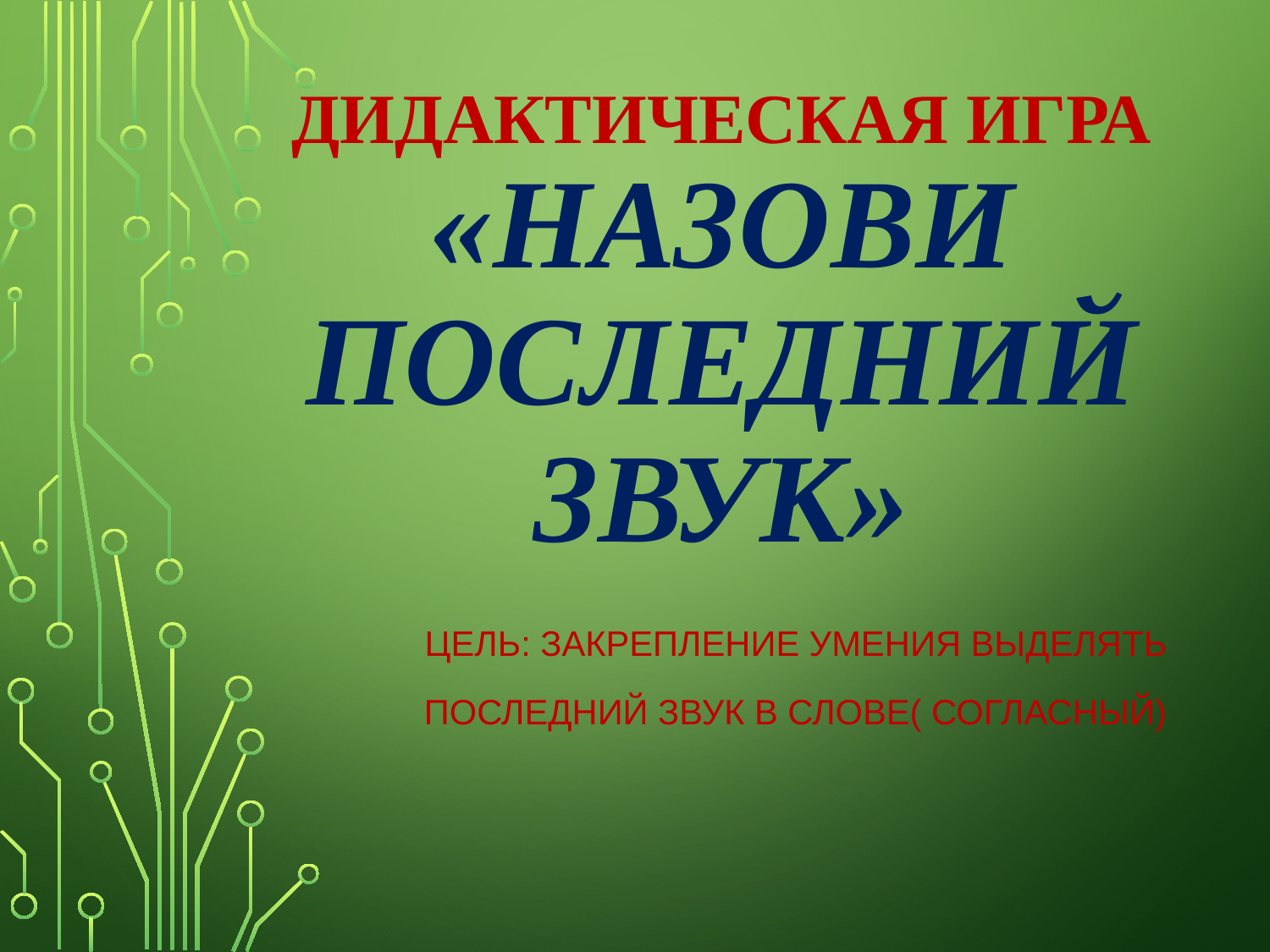

# Дидактическая игра «Назови последний звук»
Цель: Закрепление умения выделять
последний звук в слове( согласный)